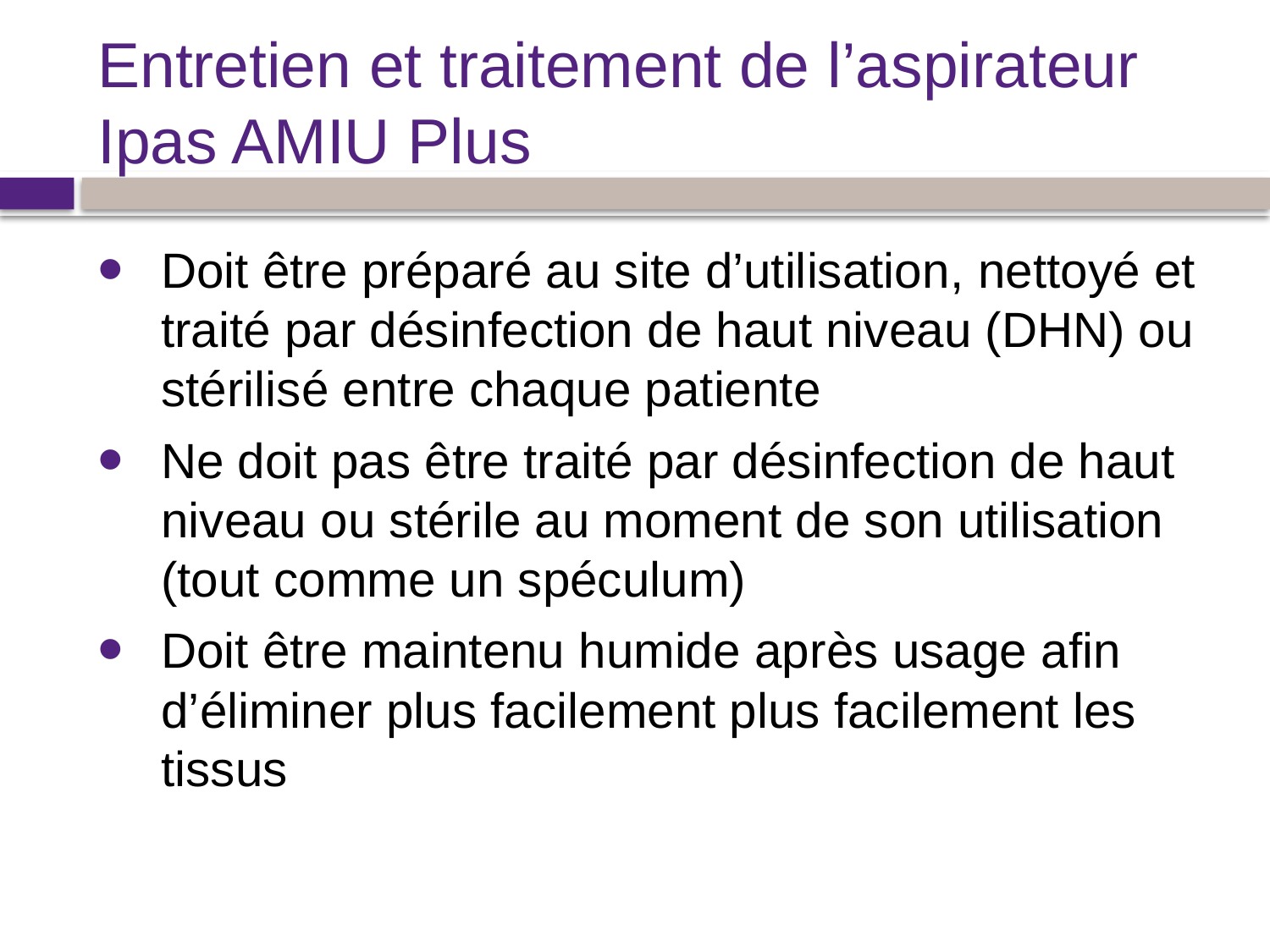

# Entretien et traitement de l’aspirateur Ipas AMIU Plus
Doit être préparé au site d’utilisation, nettoyé et traité par désinfection de haut niveau (DHN) ou stérilisé entre chaque patiente
Ne doit pas être traité par désinfection de haut niveau ou stérile au moment de son utilisation (tout comme un spéculum)
Doit être maintenu humide après usage afin d’éliminer plus facilement plus facilement les tissus